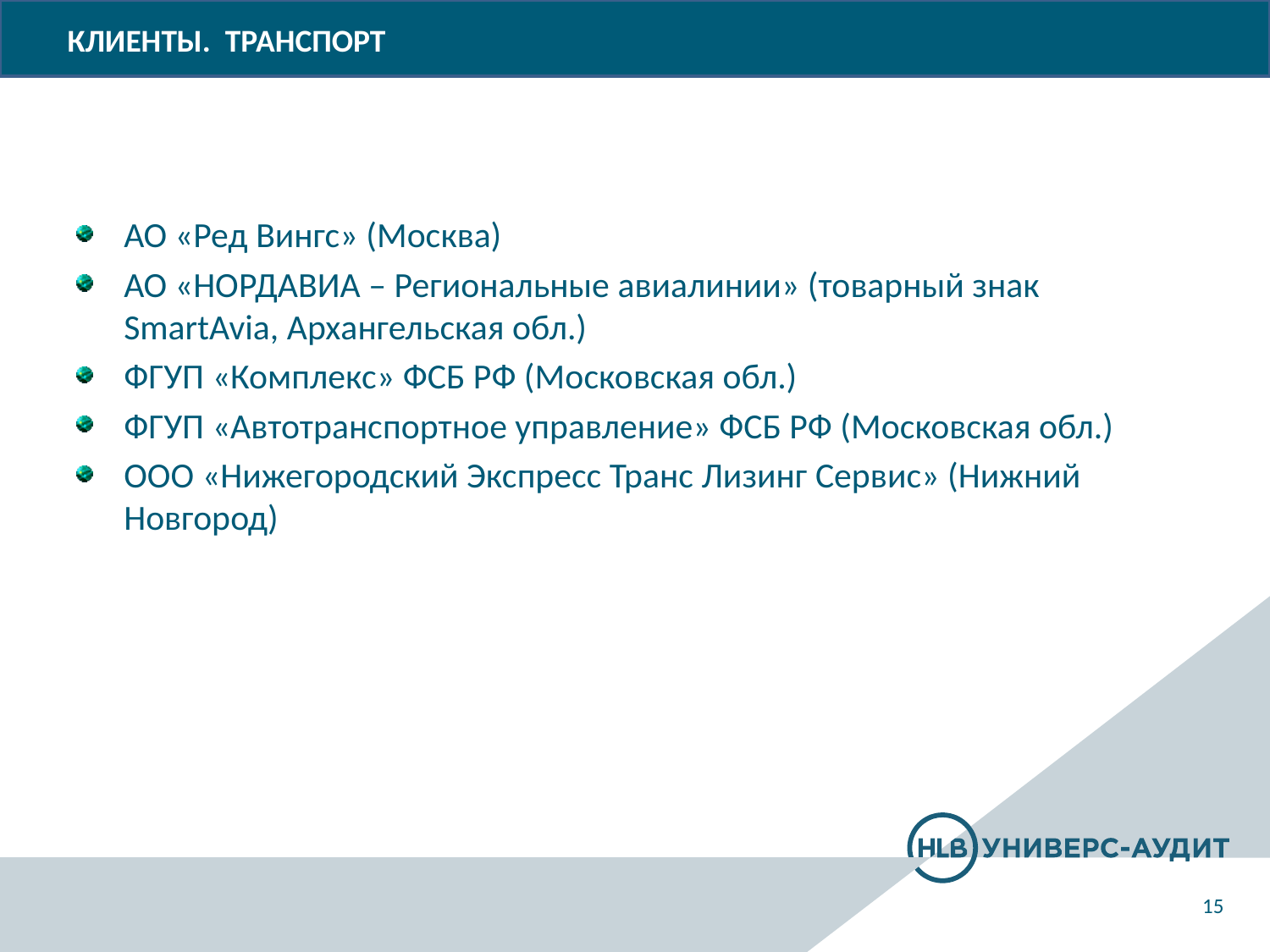

# КЛИЕНТЫ.  ТРАНСПОРТ
АО «Ред Вингс» (Москва)
АО «НОРДАВИА – Региональные авиалинии» (товарный знак SmartAvia, Архангельская обл.)
ФГУП «Комплекс» ФСБ РФ (Московская обл.)
ФГУП «Автотранспортное управление» ФСБ РФ (Московская обл.)
ООО «Нижегородский Экспресс Транс Лизинг Сервис» (Нижний Новгород)
15